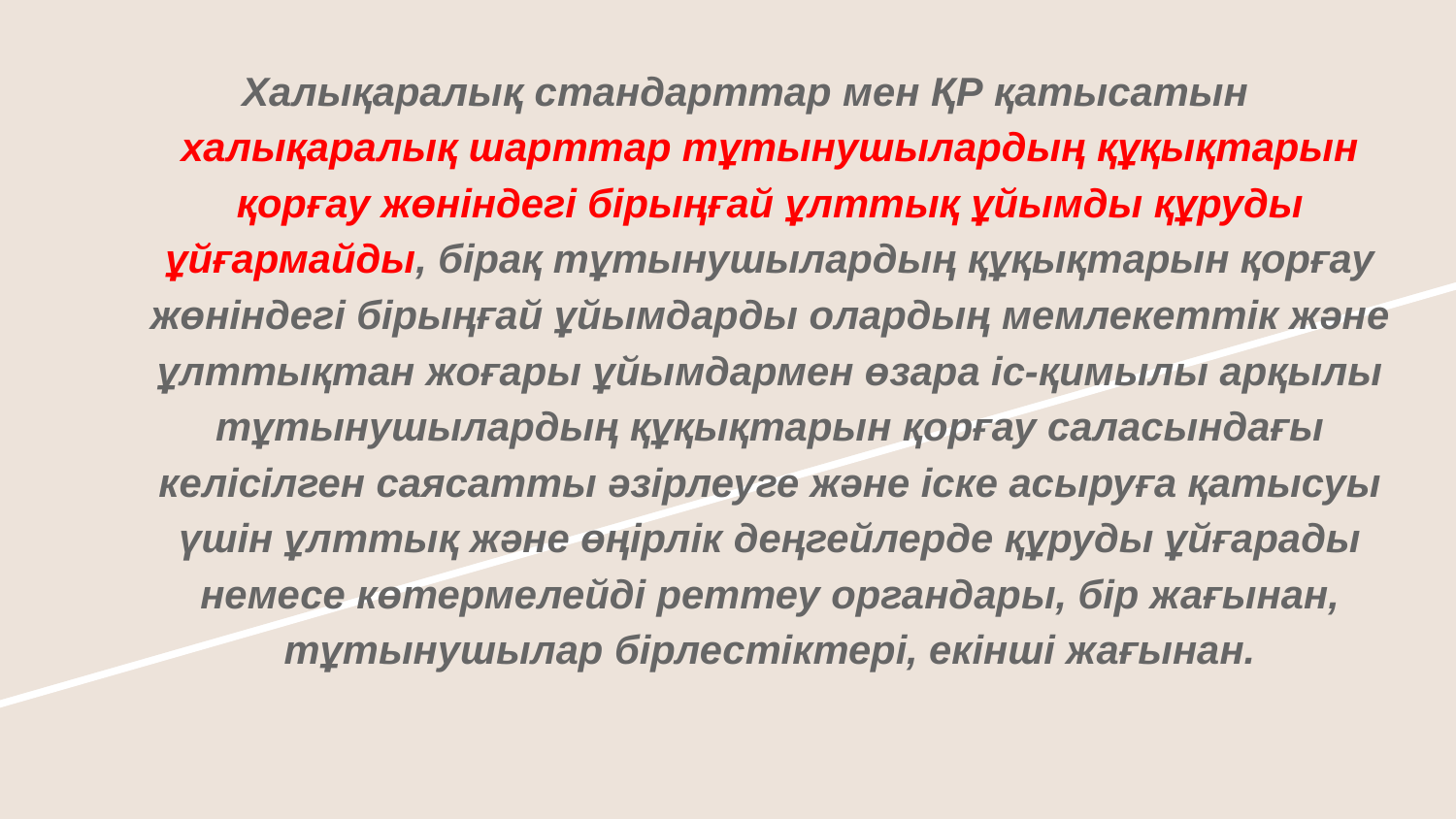

Халықаралық стандарттар мен ҚР қатысатын халықаралық шарттар тұтынушылардың құқықтарын қорғау жөніндегі бірыңғай ұлттық ұйымды құруды ұйғармайды, бірақ тұтынушылардың құқықтарын қорғау жөніндегі бірыңғай ұйымдарды олардың мемлекеттік және ұлттықтан жоғары ұйымдармен өзара іс-қимылы арқылы тұтынушылардың құқықтарын қорғау саласындағы келісілген саясатты әзірлеуге және іске асыруға қатысуы үшін ұлттық және өңірлік деңгейлерде құруды ұйғарады немесе көтермелейді реттеу органдары, бір жағынан, тұтынушылар бірлестіктері, екінші жағынан.